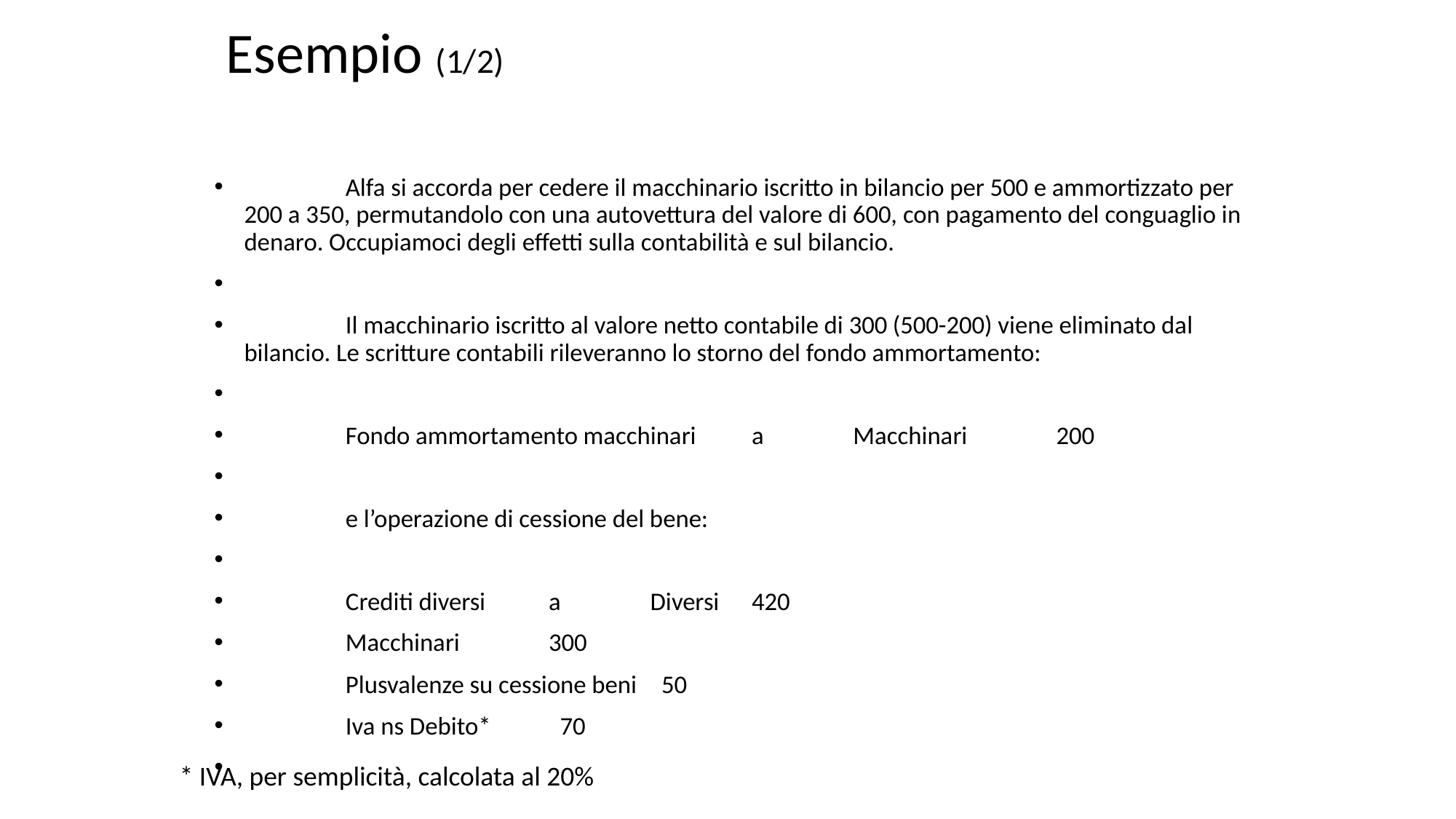

# Esempio (1/2)
	Alfa si accorda per cedere il macchinario iscritto in bilancio per 500 e ammortizzato per 200 a 350, permutandolo con una autovettura del valore di 600, con pagamento del conguaglio in denaro. Occupiamoci degli effetti sulla contabilità e sul bilancio.

	Il macchinario iscritto al valore netto contabile di 300 (500-200) viene eliminato dal bilancio. Le scritture contabili rileveranno lo storno del fondo ammortamento:

	Fondo ammortamento macchinari 	a 		Macchinari 					200

	e l’operazione di cessione del bene:

	Crediti diversi					a		Diversi							420
											Macchinari					300
											Plusvalenze su cessione beni	  50
											Iva ns Debito*					  70

* IVA, per semplicità, calcolata al 20%